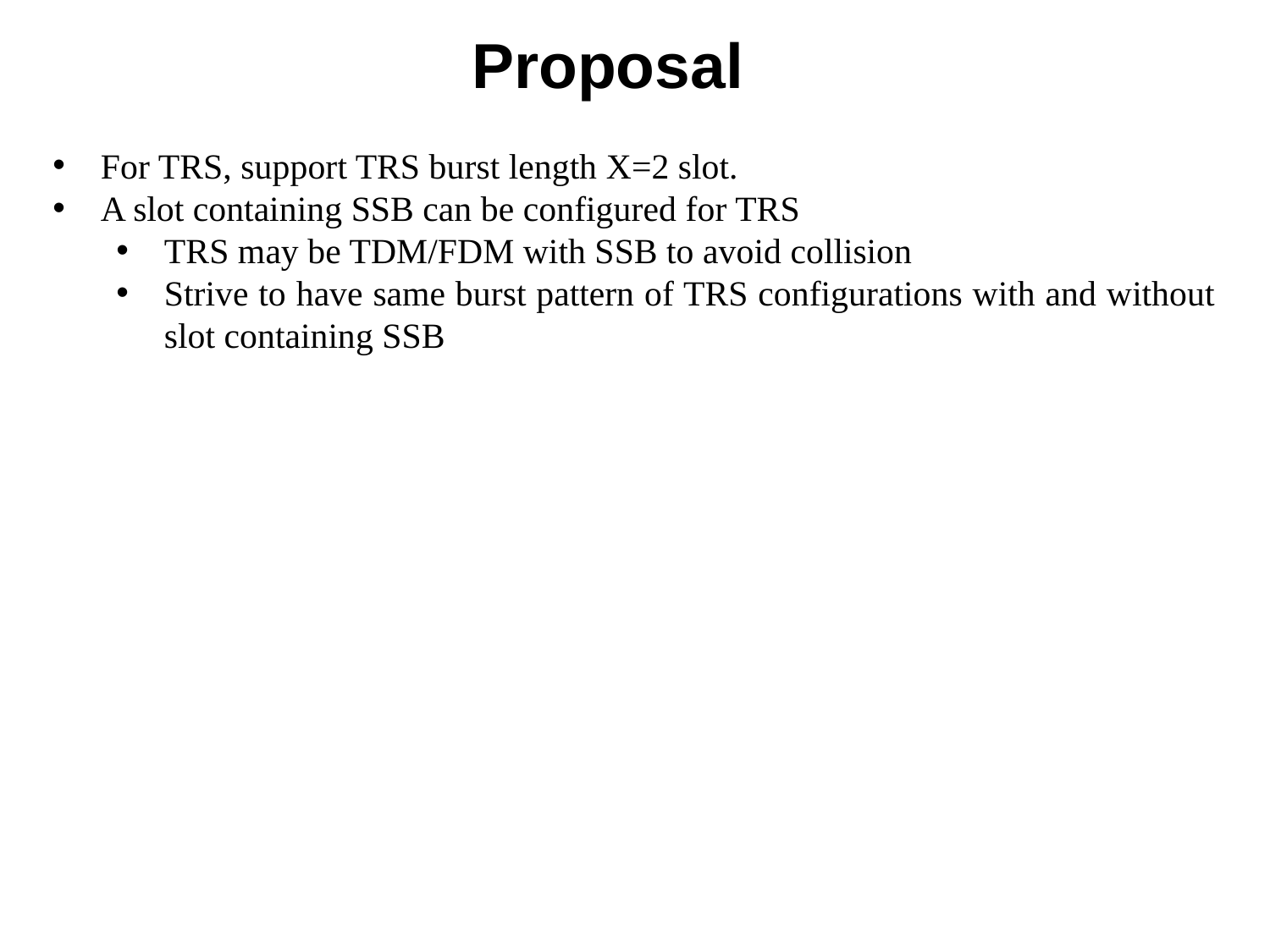

# Proposal
For TRS, support TRS burst length X=2 slot.
A slot containing SSB can be configured for TRS
TRS may be TDM/FDM with SSB to avoid collision
Strive to have same burst pattern of TRS configurations with and without slot containing SSB